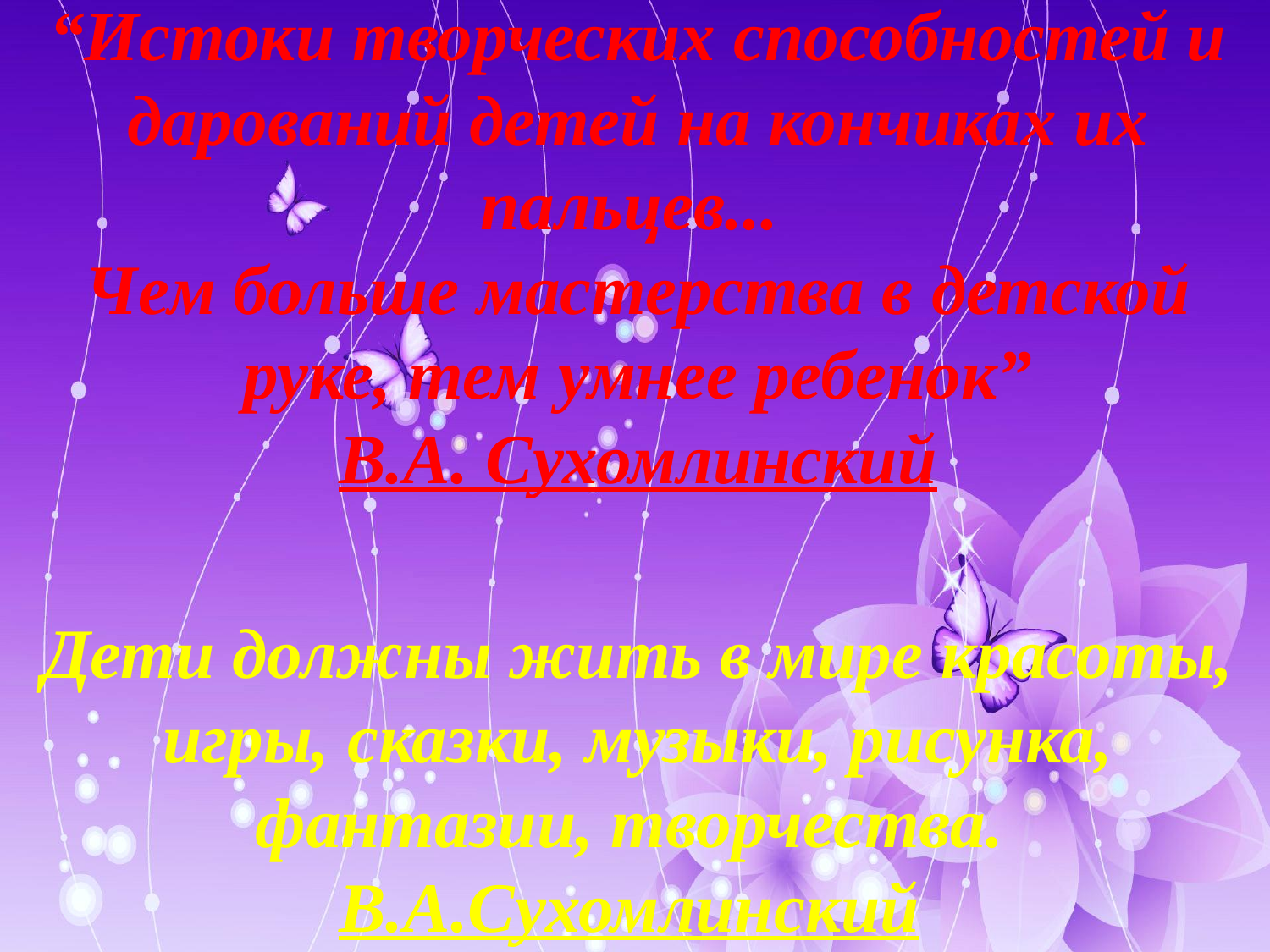

# “Истоки творческих способностей и дарований детей на кончиках их пальцев...  Чем больше мастерства в детской руке, тем умнее ребенок” В.А. Сухомлинский   Дети должны жить в мире красоты, игры, сказки, музыки, рисунка, фантазии, творчества. В.А.Сухомлинский